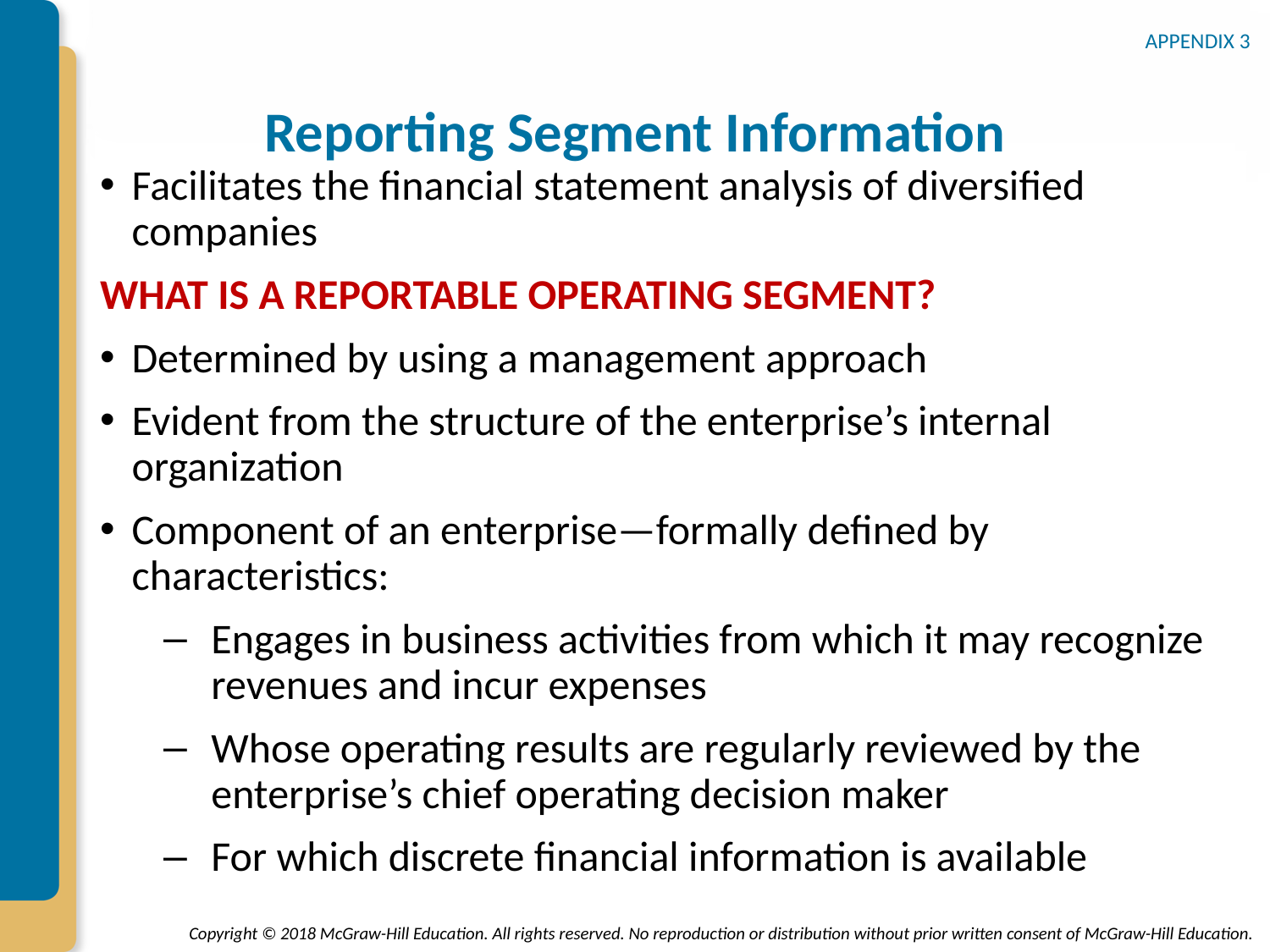

APPENDIX 3
# Reporting Segment Information
Facilitates the financial statement analysis of diversified companies
WHAT IS A REPORTABLE OPERATING SEGMENT?
Determined by using a management approach
Evident from the structure of the enterprise’s internal organization
Component of an enterprise—formally defined by characteristics:
Engages in business activities from which it may recognize revenues and incur expenses
Whose operating results are regularly reviewed by the enterprise’s chief operating decision maker
For which discrete financial information is available